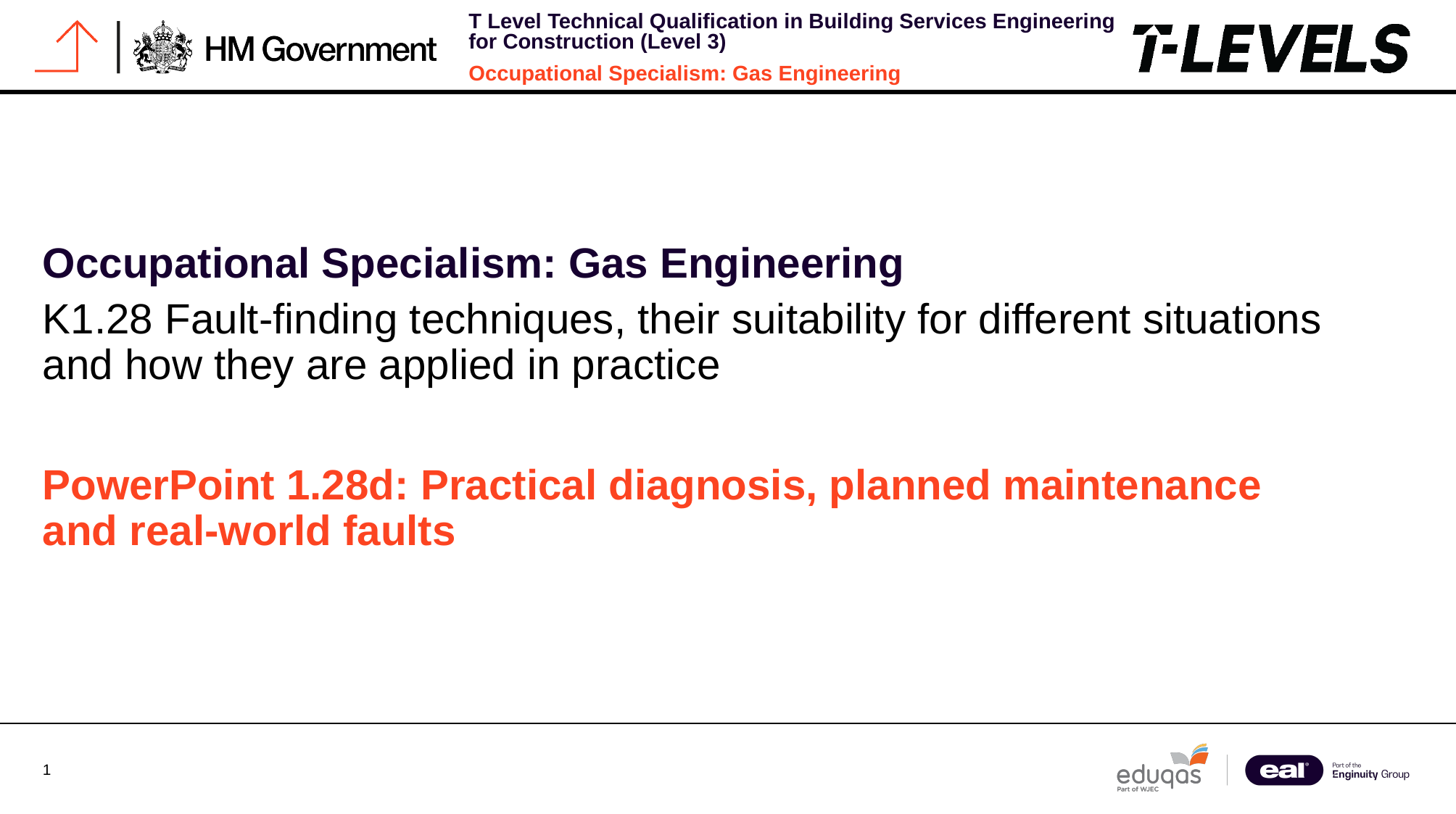

Occupational Specialism: Gas Engineering
K1.28 Fault-finding techniques, their suitability for different situations and how they are applied in practice

PowerPoint 1.28d: Practical diagnosis, planned maintenance and real-world faults